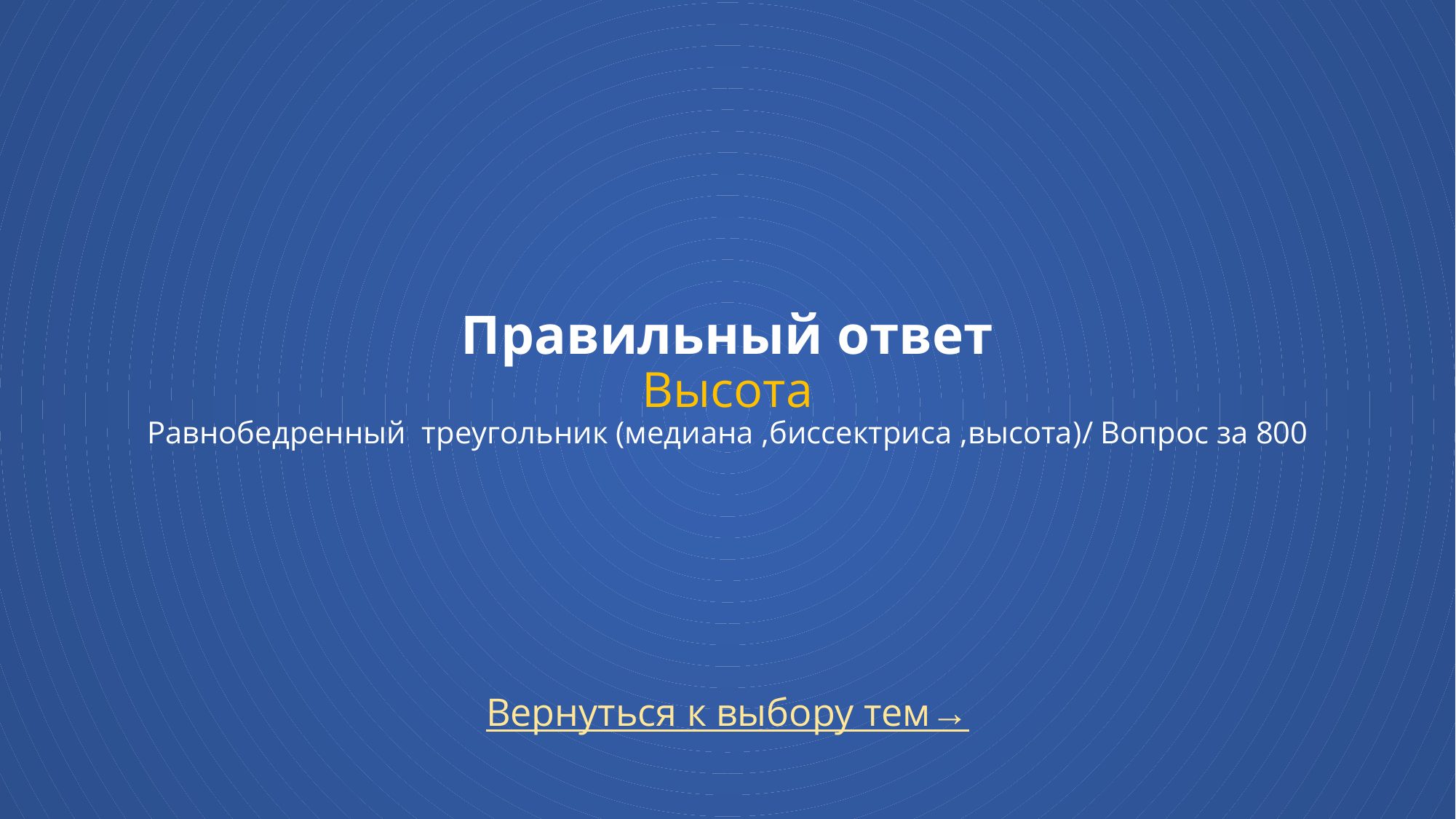

# Правильный ответ Высота Равнобедренный  треугольник (медиана ,биссектриса ,высота)/ Вопрос за 800
Вернуться к выбору тем→